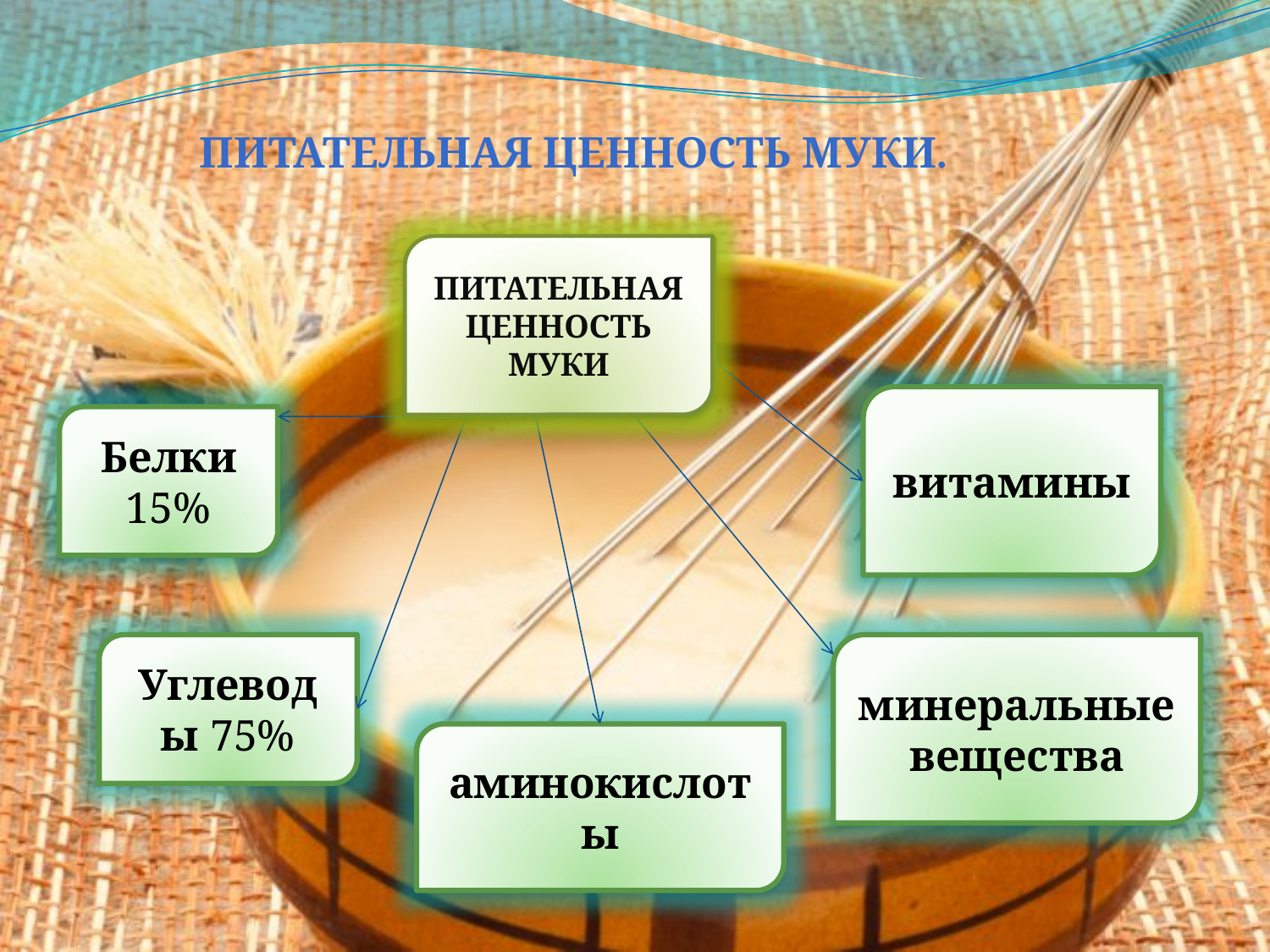

# Питательная ценность муки.
Питательная ценность муки
Питательная ценность муки
витамины
Белки 15%
Углеводы 75%
минеральные вещества
аминокислоты